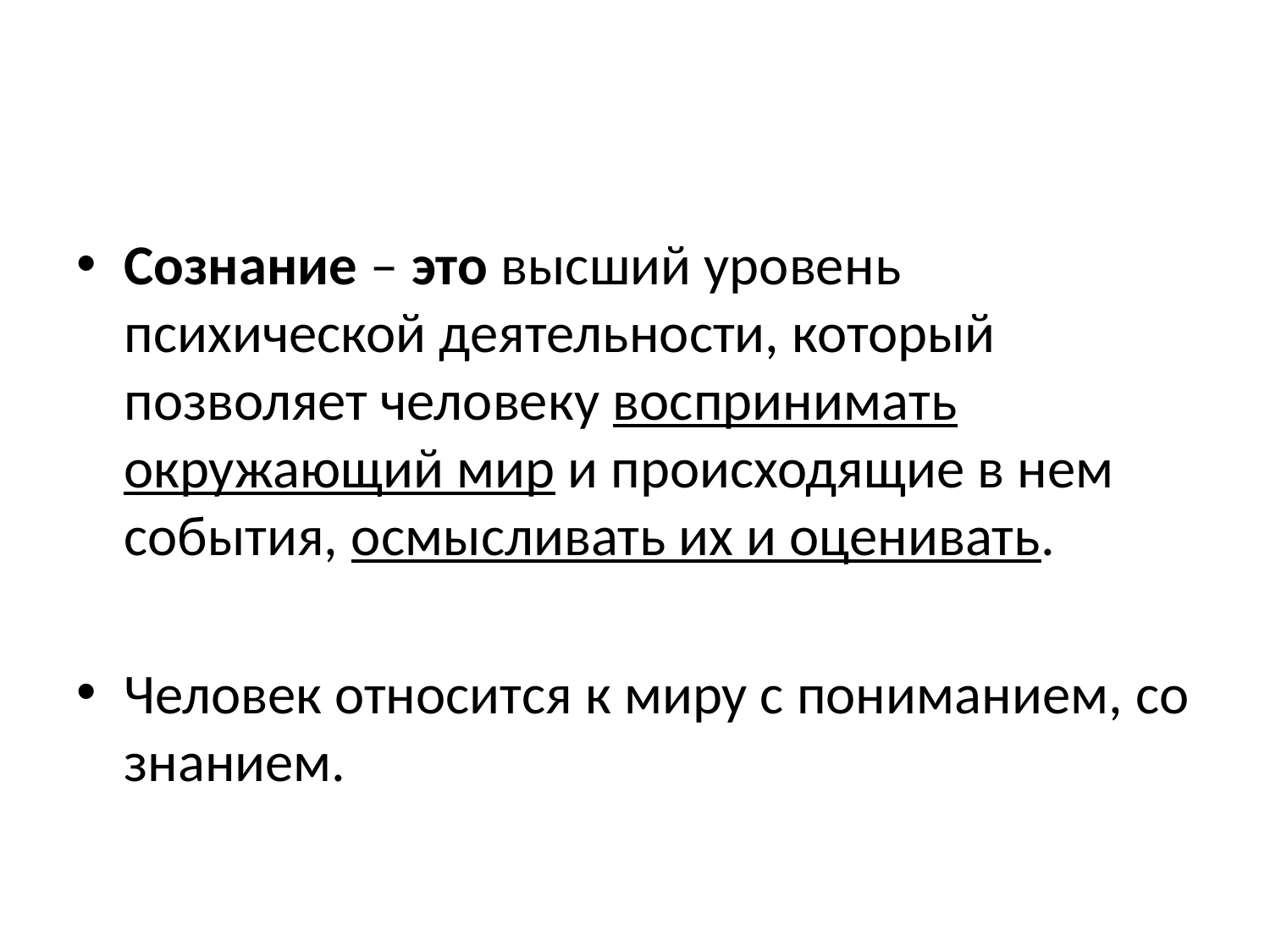

Сознание – это высший уровень психической деятельности, который позволяет человеку воспринимать окружающий мир и происходящие в нем события, осмысливать их и оценивать.

Человек относится к миру с пониманием, со знанием.